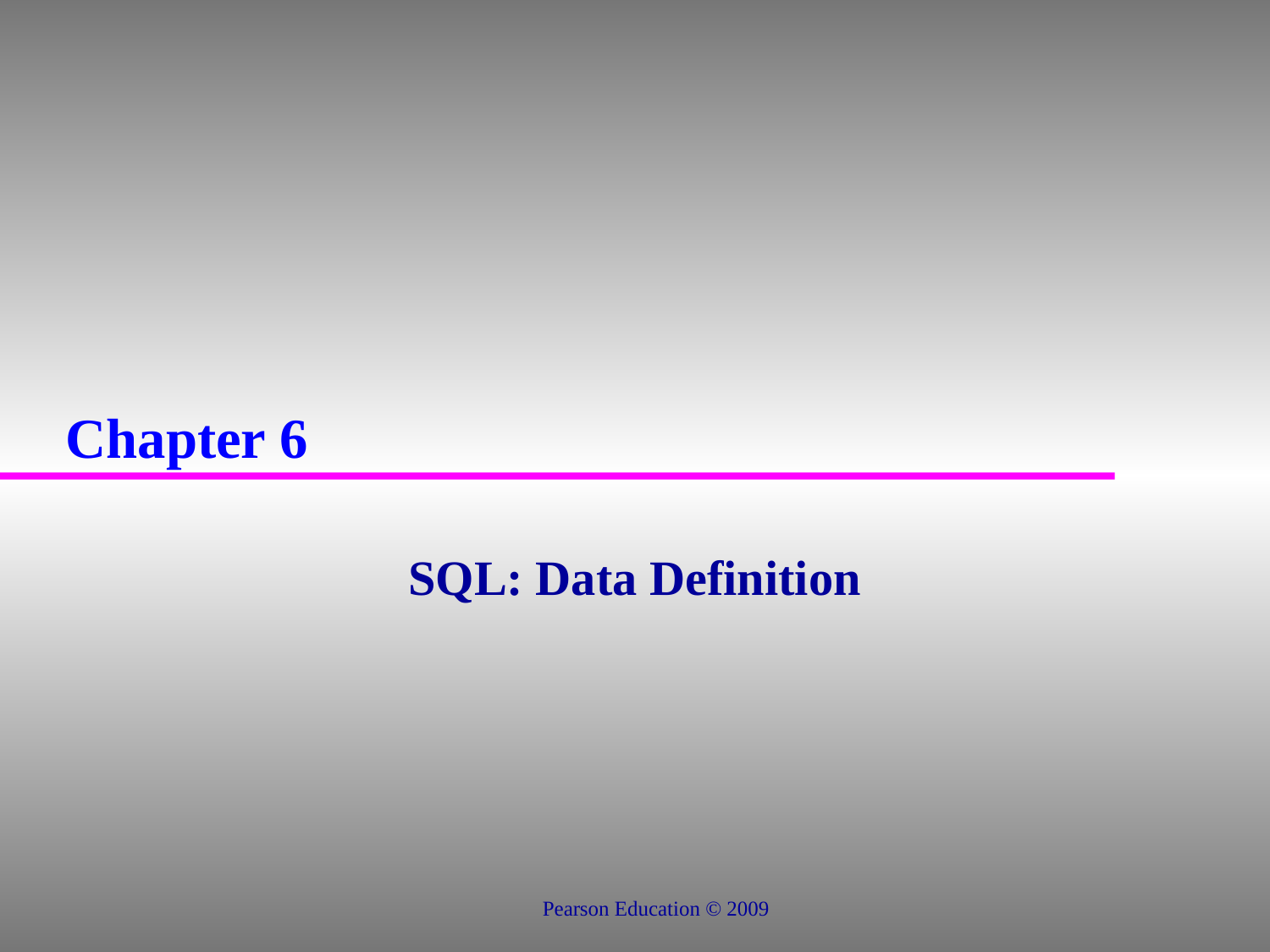

# Chapter 6
SQL: Data Definition
Pearson Education © 2009